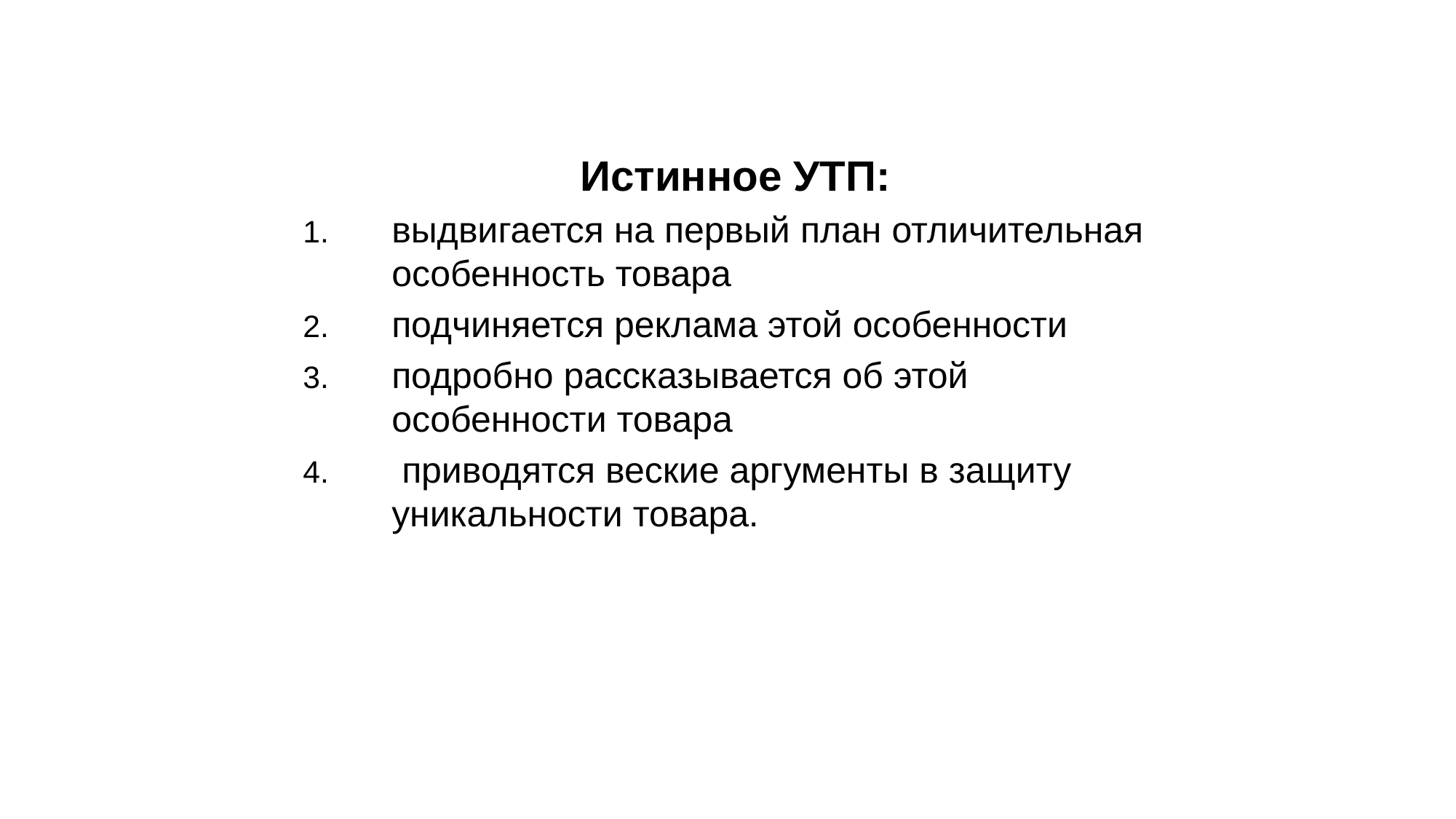

Истинное УТП:
выдвигается на первый план отличительная особенность товара
подчиняется реклама этой особенности
подробно рассказывается об этой особенности товара
 приводятся веские аргументы в защиту уникальности товара.